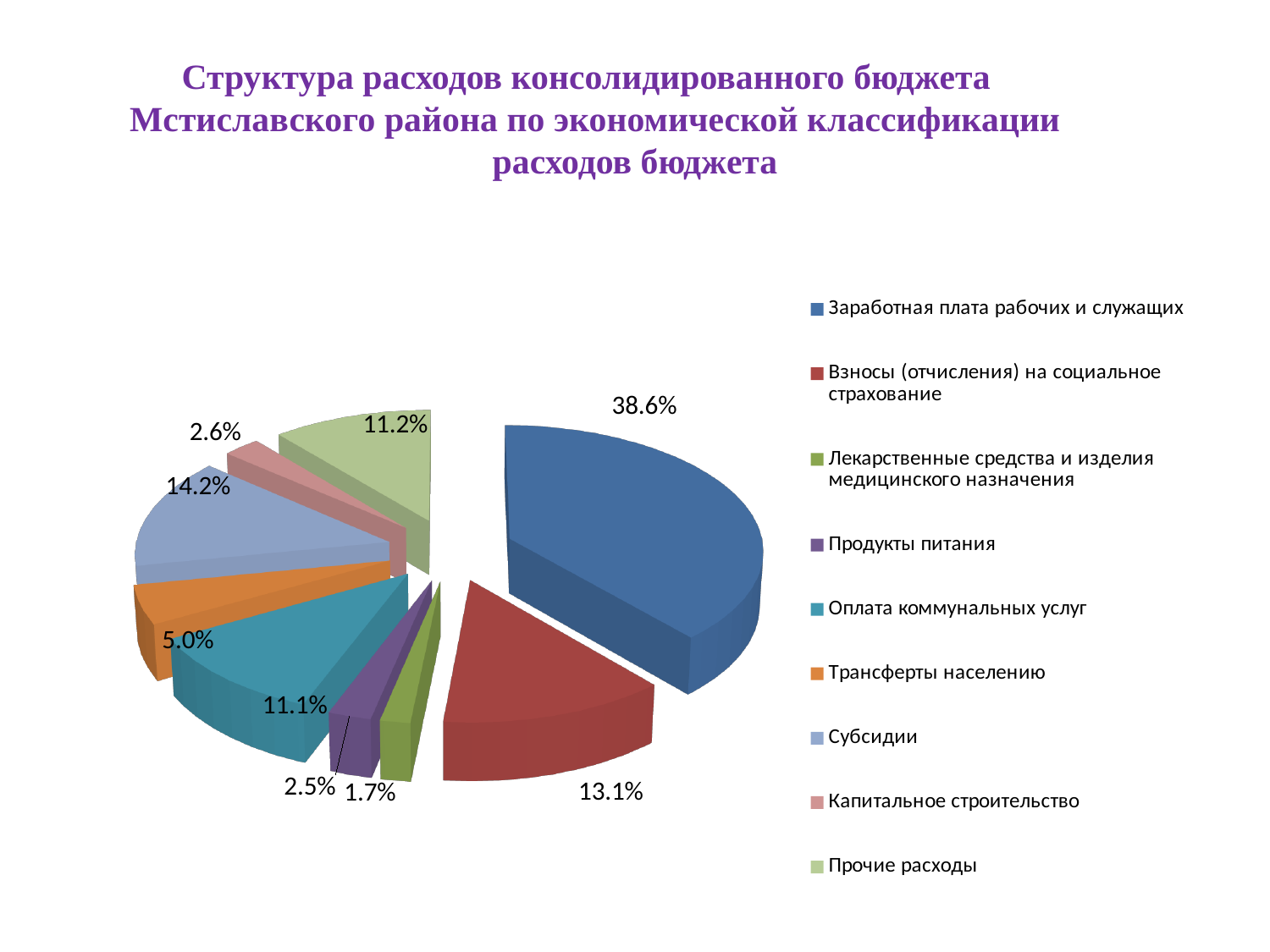

# Структура расходов консолидированного бюджета            Мстиславского района по экономической классификации          расходов бюджета

[unsupported chart]